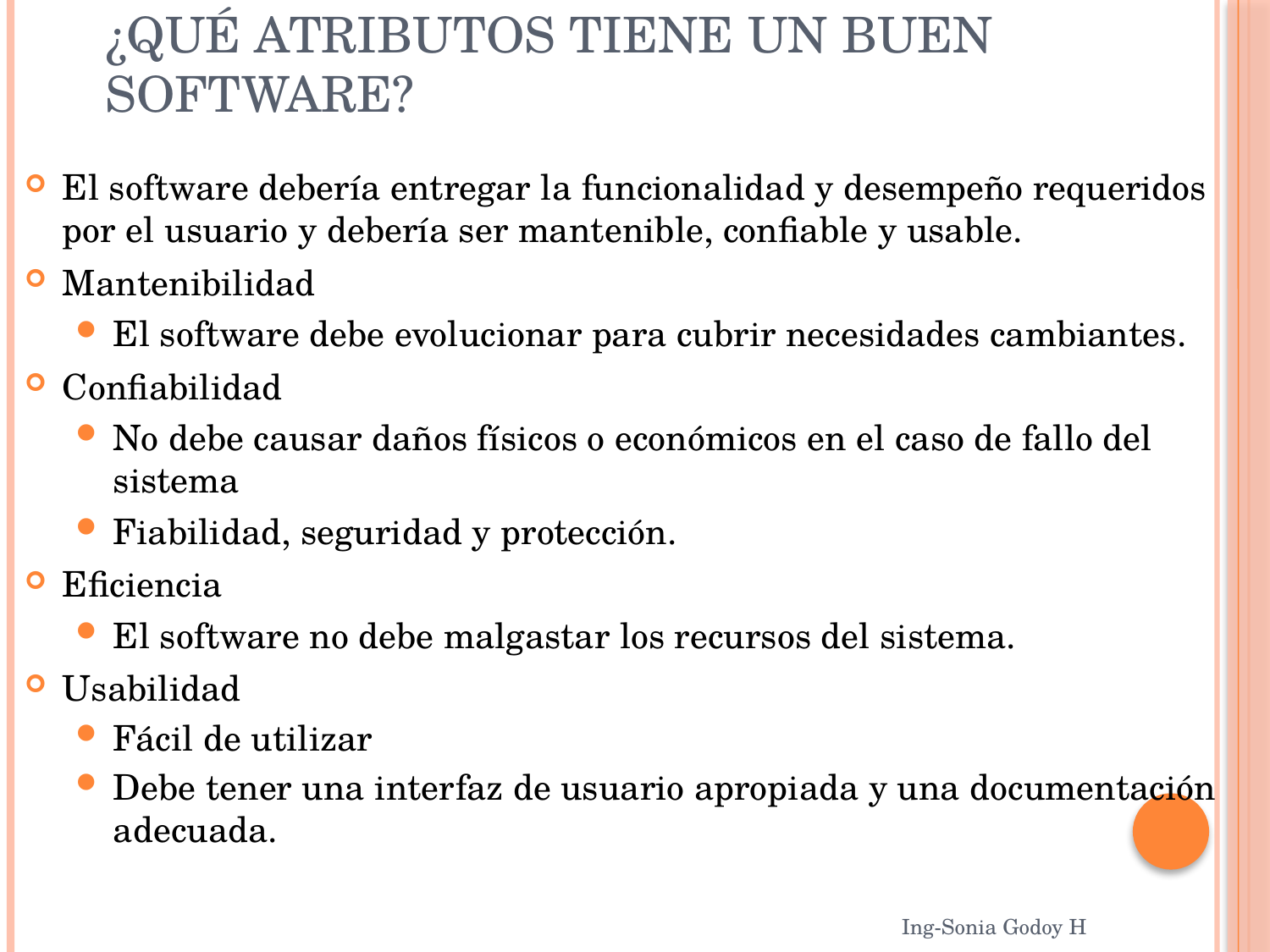

# ¿Qué atributos tiene un buen Software?
El software debería entregar la funcionalidad y desempeño requeridos por el usuario y debería ser mantenible, confiable y usable.
Mantenibilidad
El software debe evolucionar para cubrir necesidades cambiantes.
Confiabilidad
No debe causar daños físicos o económicos en el caso de fallo del sistema
Fiabilidad, seguridad y protección.
Eficiencia
El software no debe malgastar los recursos del sistema.
Usabilidad
Fácil de utilizar
Debe tener una interfaz de usuario apropiada y una documentación adecuada.
Ing-Sonia Godoy H